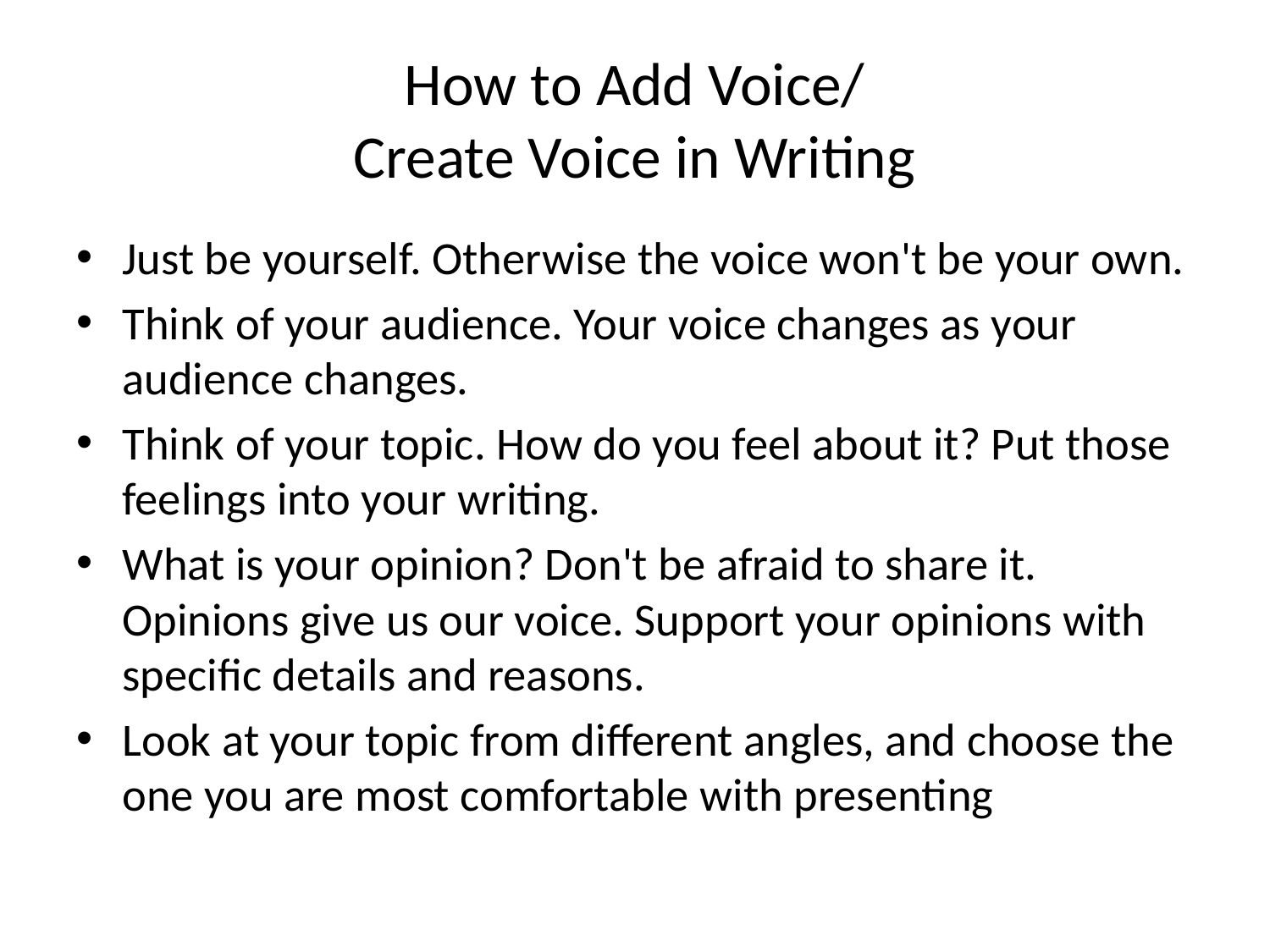

# How to Add Voice/ Create Voice in Writing
Just be yourself. Otherwise the voice won't be your own.
Think of your audience. Your voice changes as your audience changes.
Think of your topic. How do you feel about it? Put those feelings into your writing.
What is your opinion? Don't be afraid to share it. Opinions give us our voice. Support your opinions with specific details and reasons.
Look at your topic from different angles, and choose the one you are most comfortable with presenting